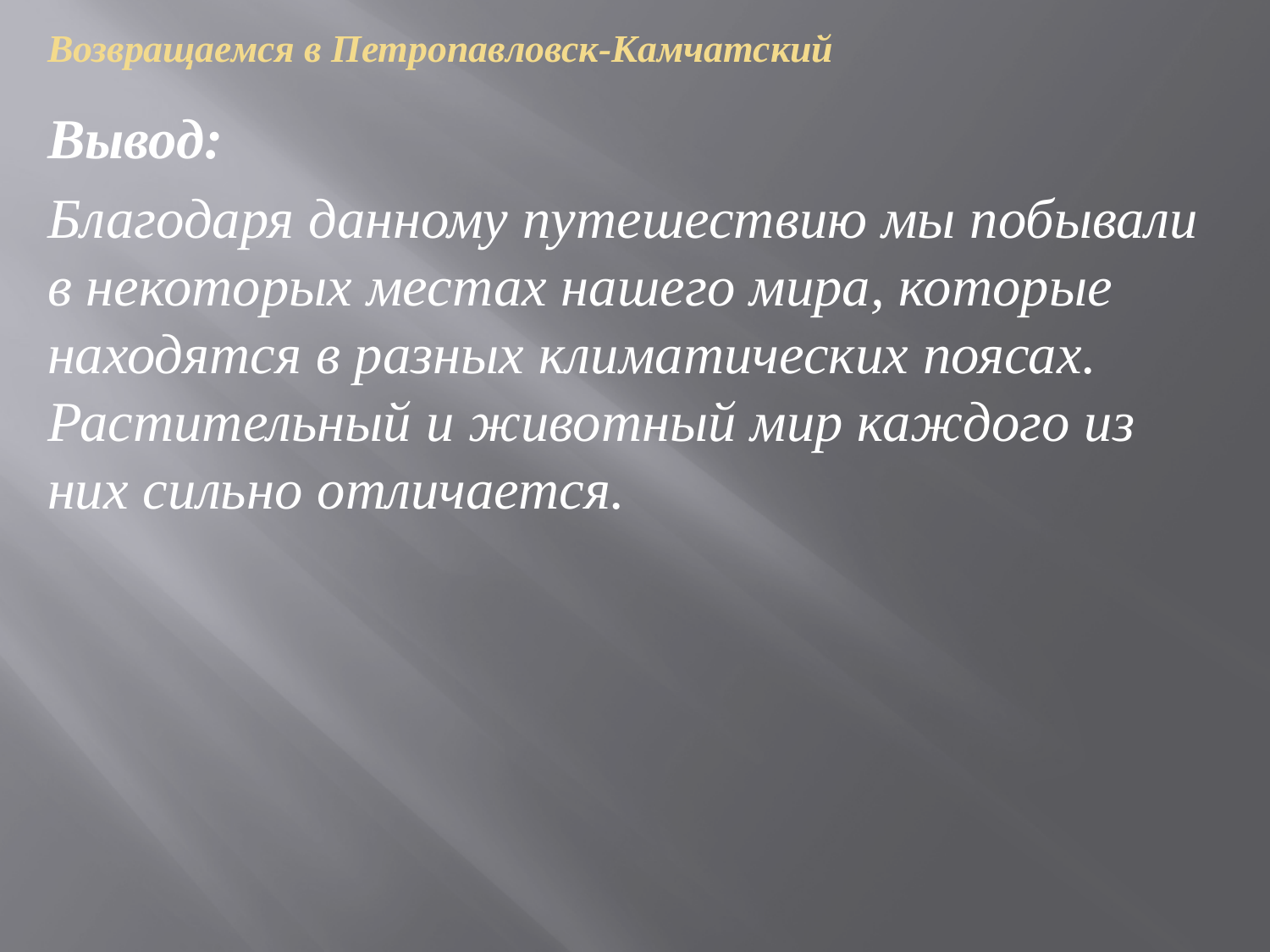

# Возвращаемся в Петропавловск-Камчатский
Вывод:
Благодаря данному путешествию мы побывали в некоторых местах нашего мира, которые находятся в разных климатических поясах. Растительный и животный мир каждого из них сильно отличается.